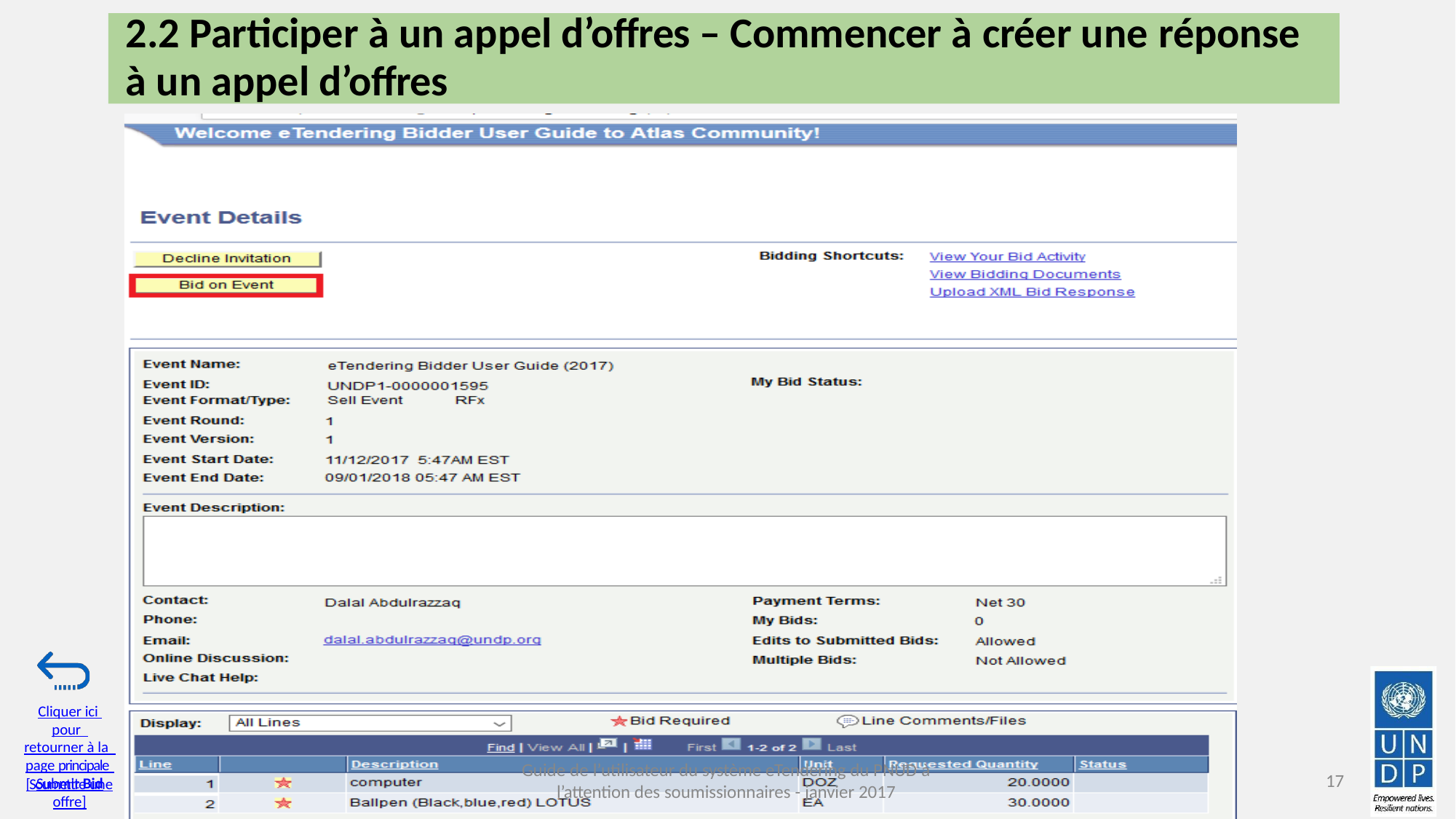

# 2.2 Participer à un appel d’offres – Commencer à créer une réponse
à un appel d’offres

Cliquer ici pour  retourner à la  page principale  Submit Bid
Guide de l’utilisateur du système eTendering du PNUD à
17
[Soumettre une
offre]
l’attention des soumissionnaires - janvier 2017